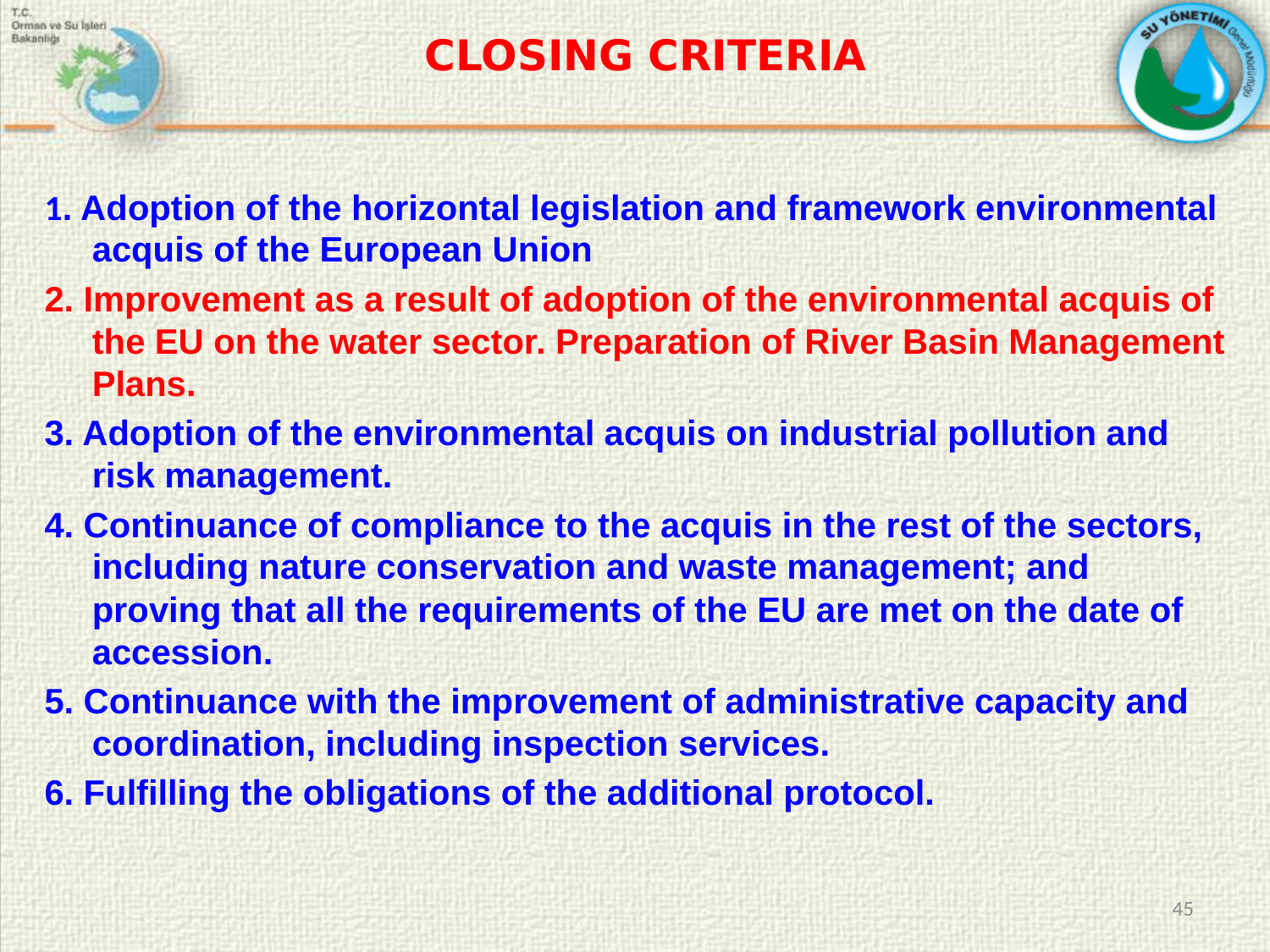

CLOSING CRITERIA

1. Adoption of the horizontal legislation and framework environmental acquis of the European Union
2. Improvement as a result of adoption of the environmental acquis of the EU on the water sector. Preparation of River Basin Management Plans.
3. Adoption of the environmental acquis on industrial pollution and risk management.
4. Continuance of compliance to the acquis in the rest of the sectors, including nature conservation and waste management; and proving that all the requirements of the EU are met on the date of accession.
5. Continuance with the improvement of administrative capacity and coordination, including inspection services.
6. Fulfilling the obligations of the additional protocol.

45